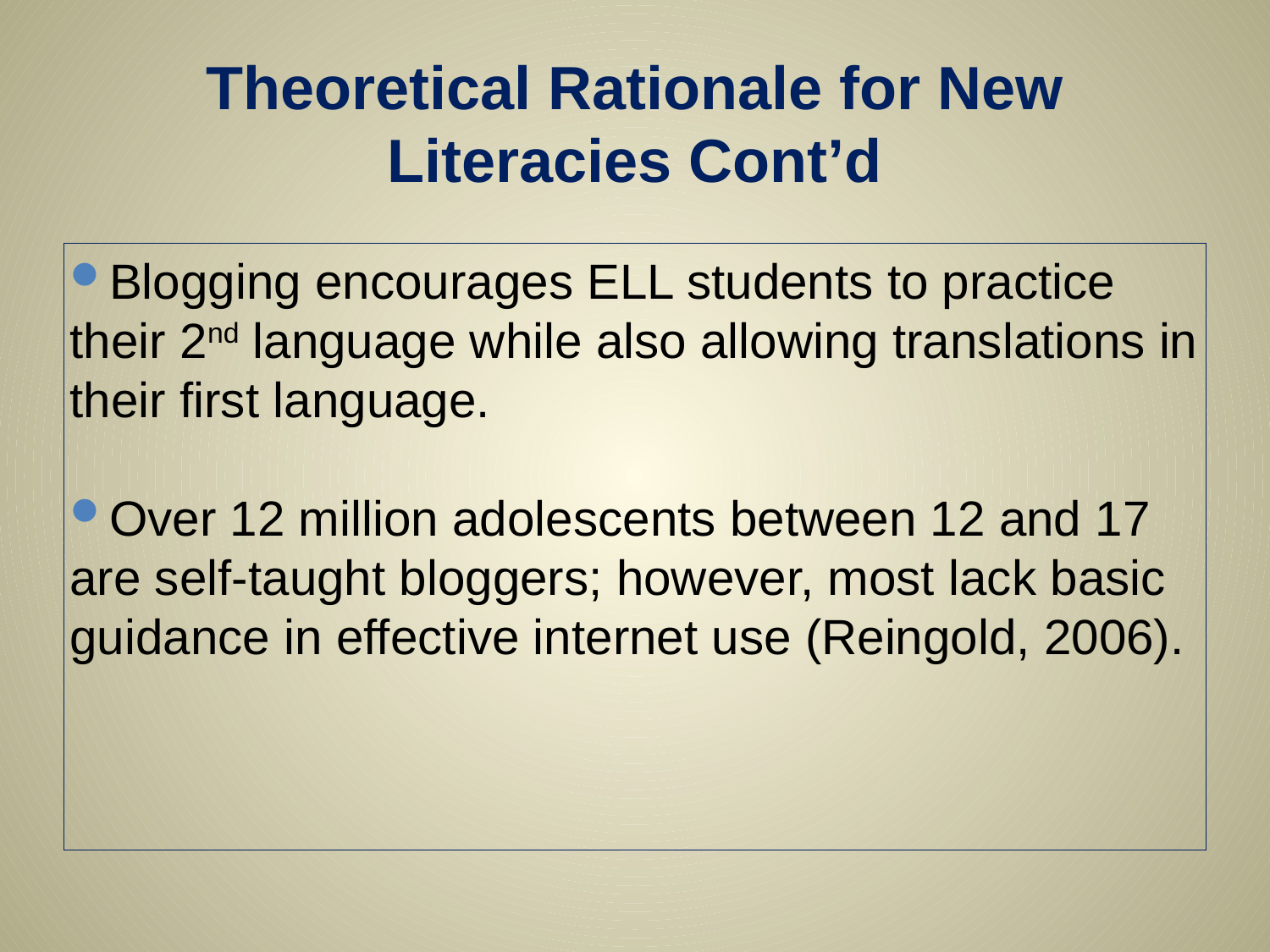

# Theoretical Rationale for New Literacies Cont’d
Blogging encourages ELL students to practice their 2nd language while also allowing translations in their first language.

Over 12 million adolescents between 12 and 17 are self-taught bloggers; however, most lack basic guidance in effective internet use (Reingold, 2006).